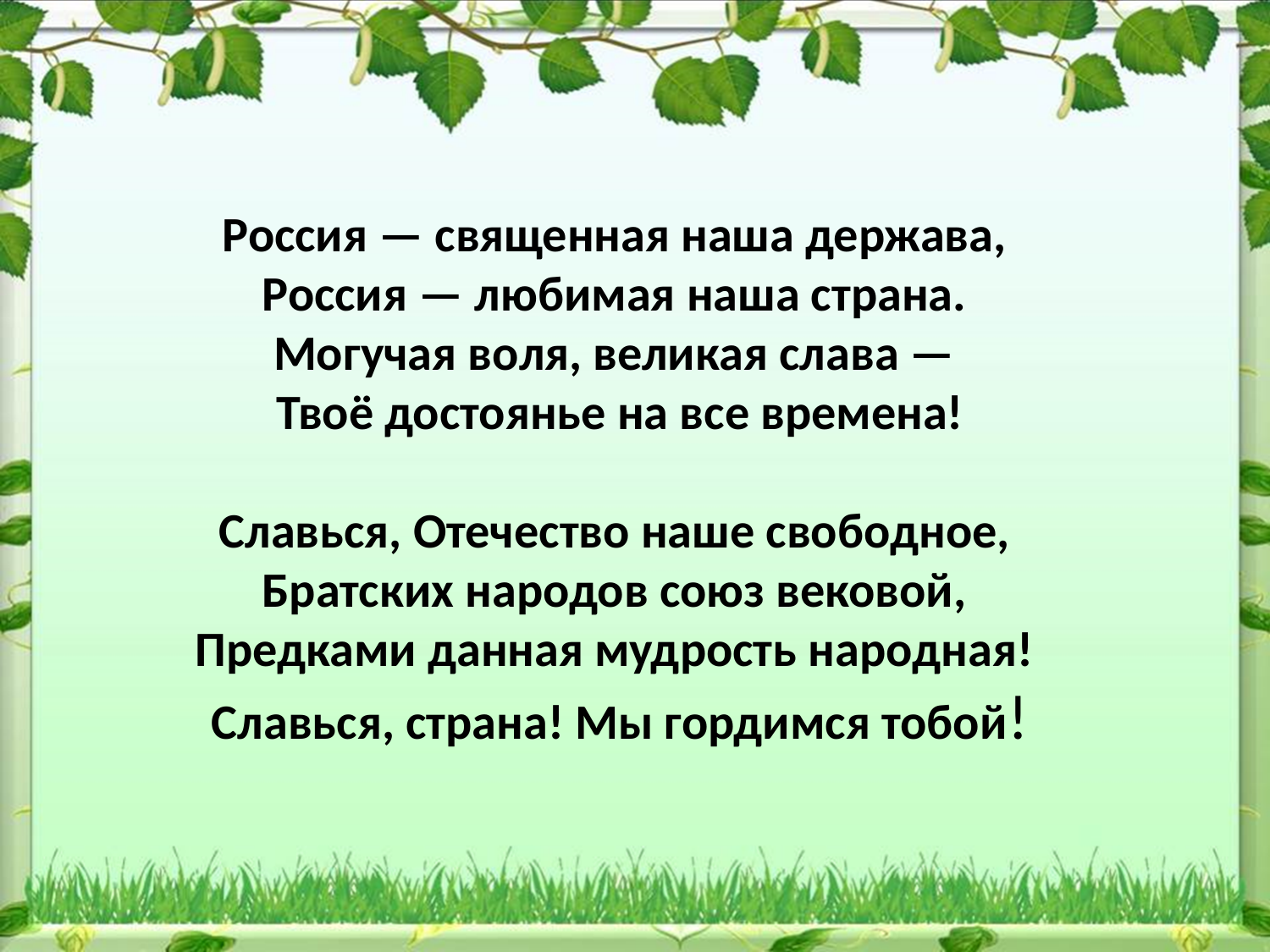

Россия — священная наша держава,
Россия — любимая наша страна.
Могучая воля, великая слава —
Твоё достоянье на все времена!

Славься, Отечество наше свободное,
Братских народов союз вековой,
Предками данная мудрость народная!
Славься, страна! Мы гордимся тобой!